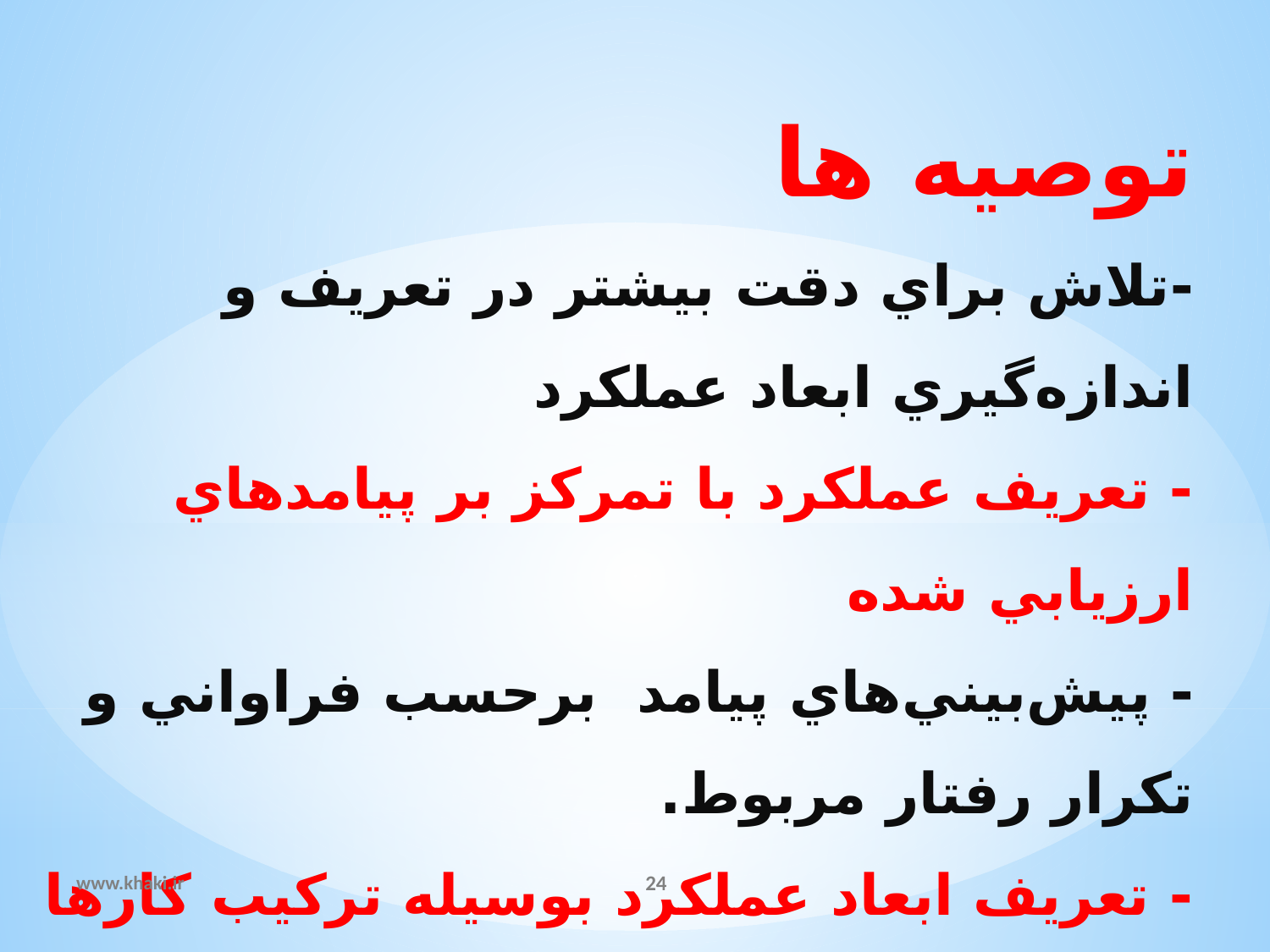

# توصيه ها -تلاش براي دقت بيشتر در تعريف و اندازه‌گيري ابعاد عملكرد - تعريف عملكرد با تمركز بر پيامدهاي ارزيابي شده - پيش‌بيني‌هاي پيامد  برحسب فراواني و تكرار رفتار مربوط. - تعريف ابعاد عملكرد بوسيله تركيب كارها با جنبه‌هاي مختلف ارزش (مانند: كيفيت، كميت، مناسبت و به جا بودن) -
www.khaki.ir
24